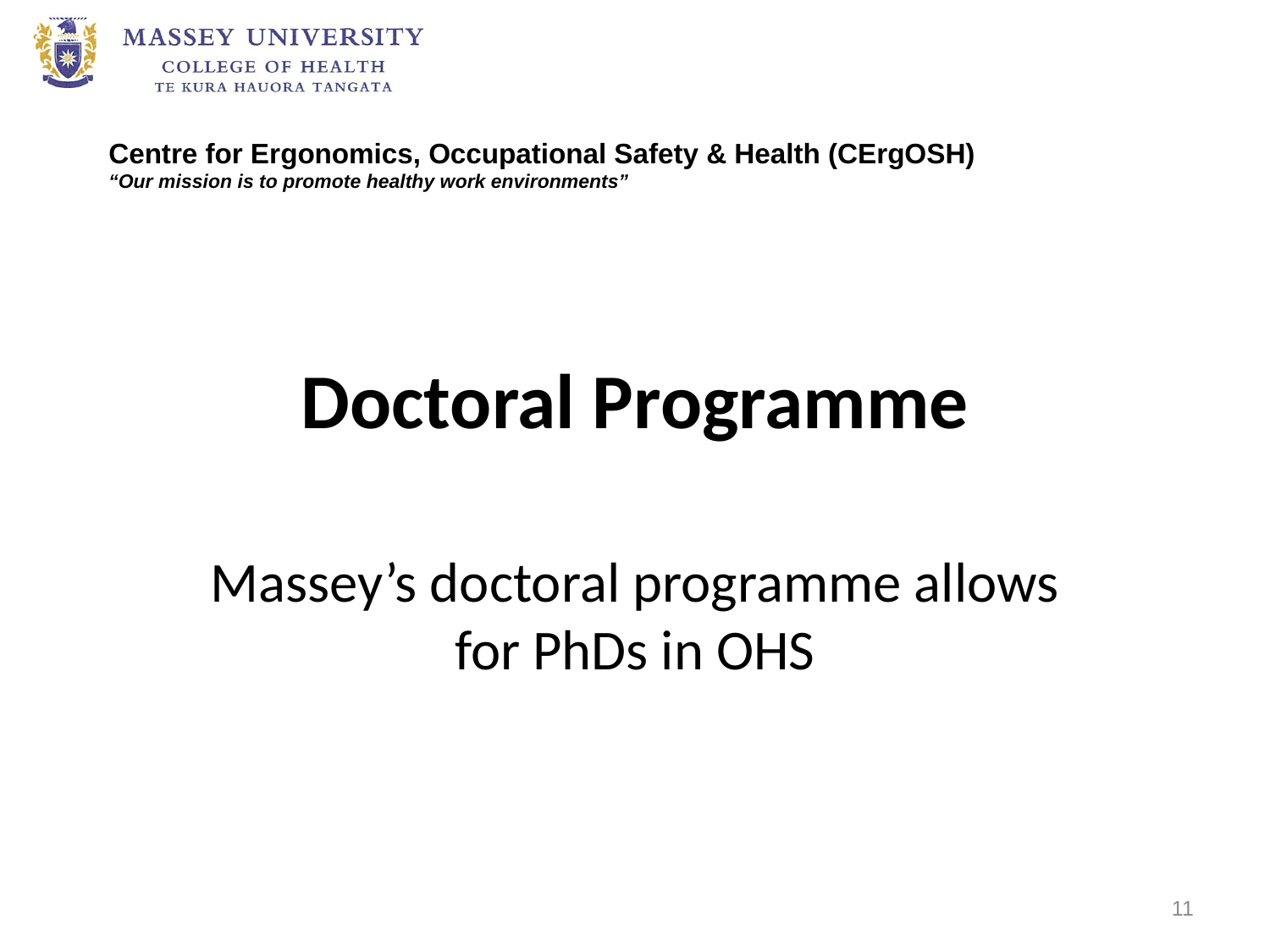

# Doctoral Programme
Massey’s doctoral programme allows for PhDs in OHS
11